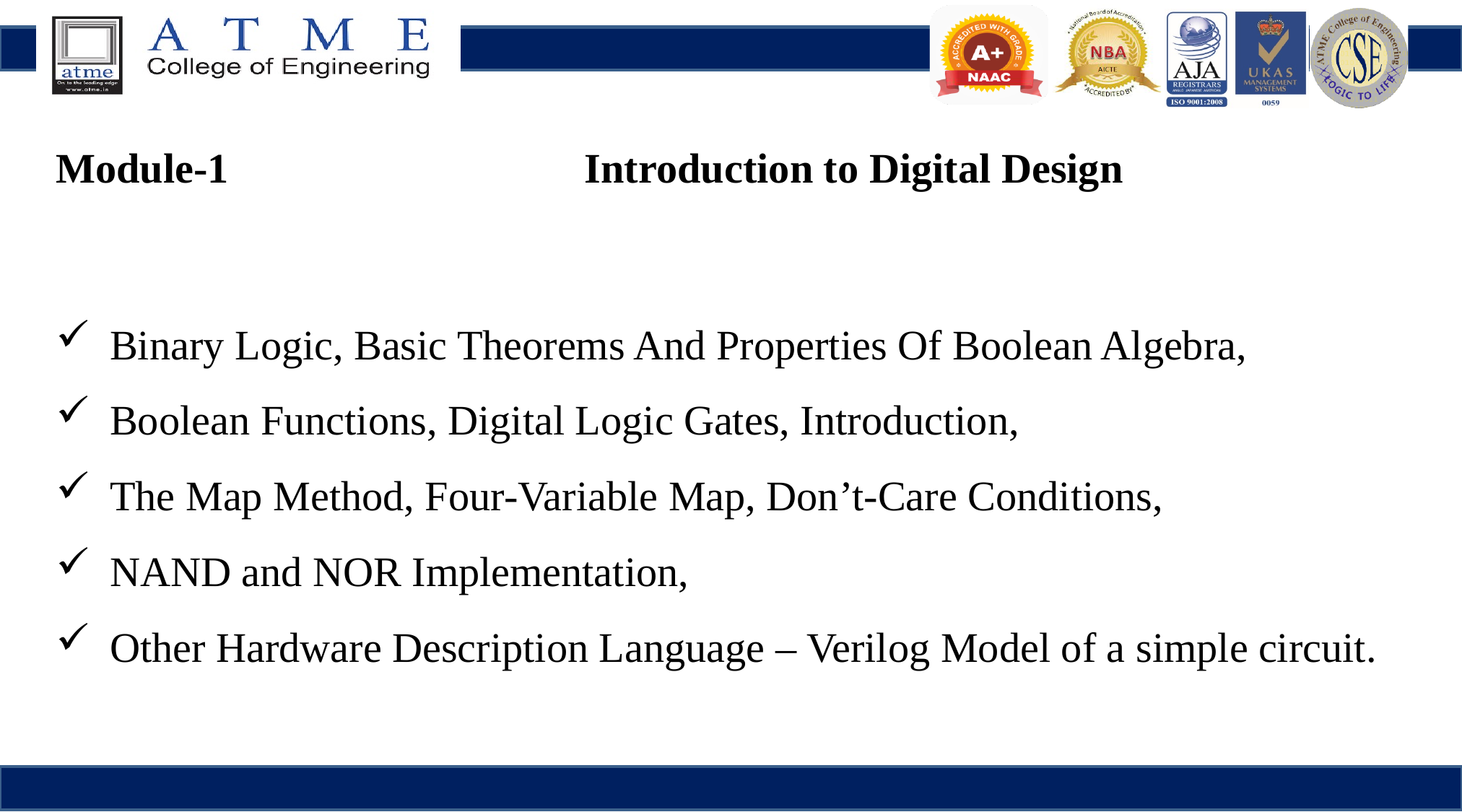

Module-1                                  Introduction to Digital Design

Binary Logic, Basic Theorems And Properties Of Boolean Algebra,
Boolean Functions, Digital Logic Gates, Introduction,
The Map Method, Four-Variable Map, Don’t-Care Conditions,
NAND and NOR Implementation,
Other Hardware Description Language – Verilog Model of a simple circuit.